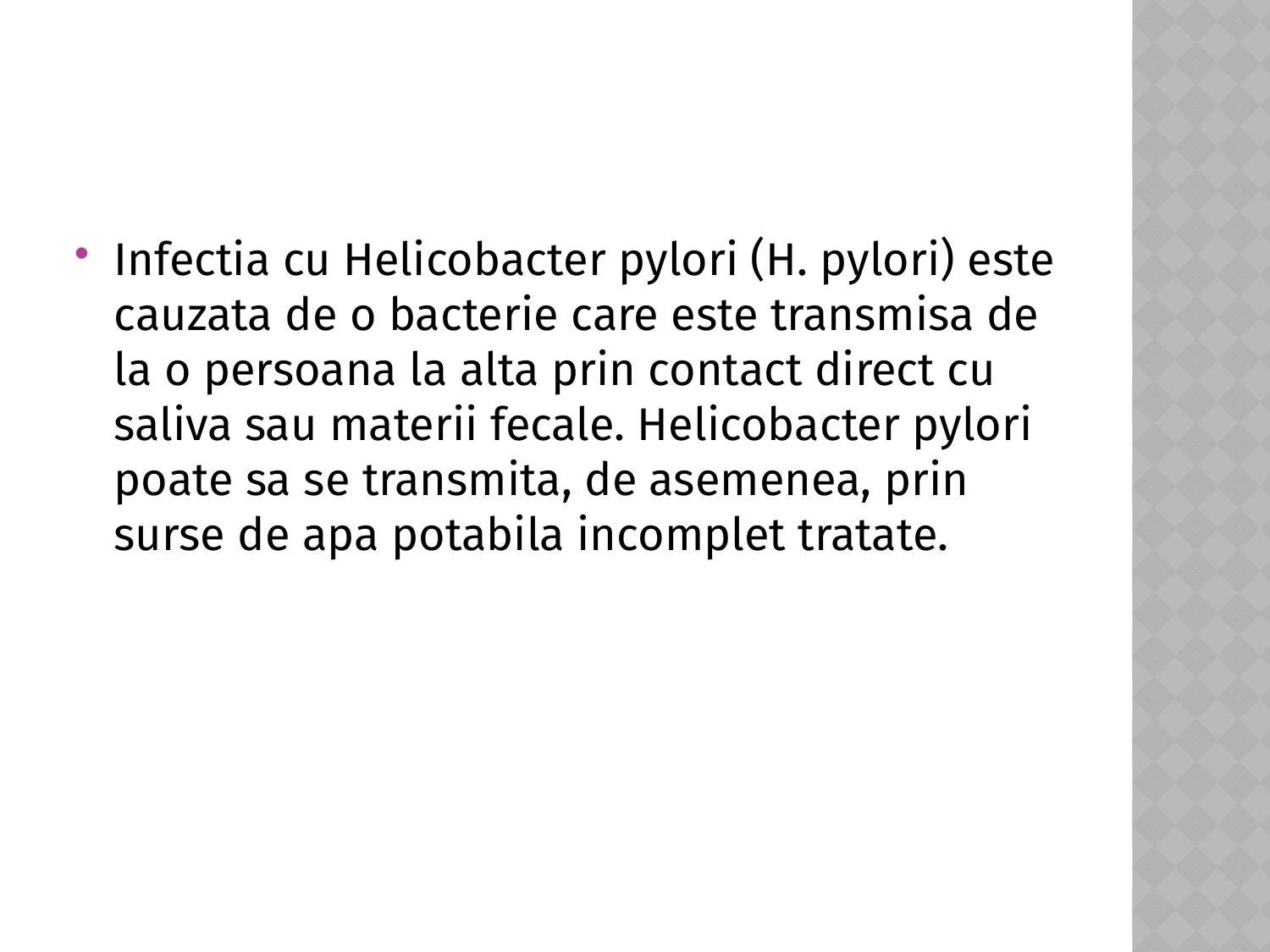

Infectia cu Helicobacter pylori (H. pylori) este cauzata de o bacterie care este transmisa de la o persoana la alta prin contact direct cu saliva sau materii fecale. Helicobacter pylori poate sa se transmita, de asemenea, prin surse de apa potabila incomplet tratate.